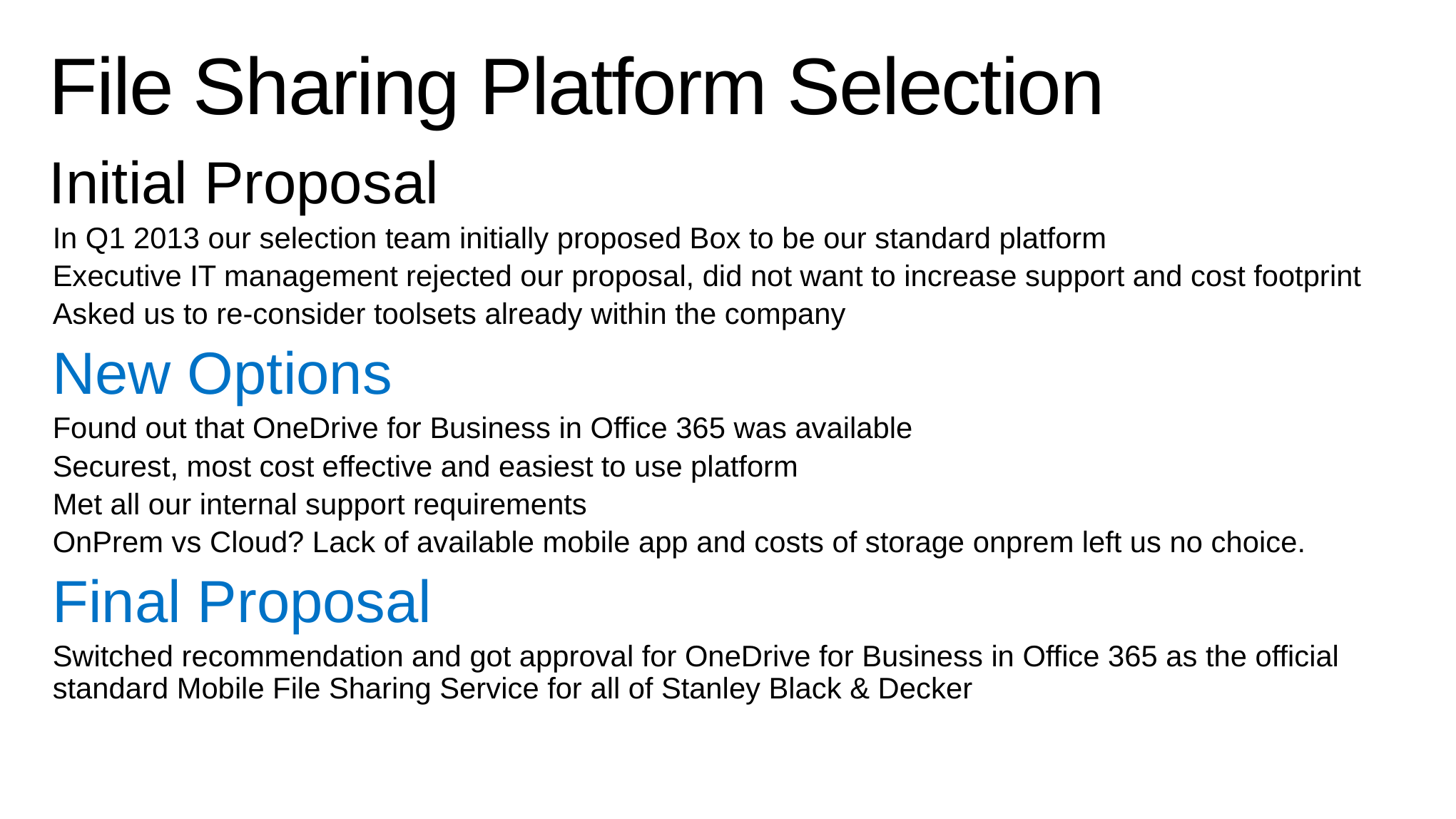

# File Sharing Platform Selection
Initial Proposal
In Q1 2013 our selection team initially proposed Box to be our standard platform
Executive IT management rejected our proposal, did not want to increase support and cost footprint
Asked us to re-consider toolsets already within the company
New Options
Found out that OneDrive for Business in Office 365 was available
Securest, most cost effective and easiest to use platform
Met all our internal support requirements
OnPrem vs Cloud? Lack of available mobile app and costs of storage onprem left us no choice.
Final Proposal
Switched recommendation and got approval for OneDrive for Business in Office 365 as the official standard Mobile File Sharing Service for all of Stanley Black & Decker